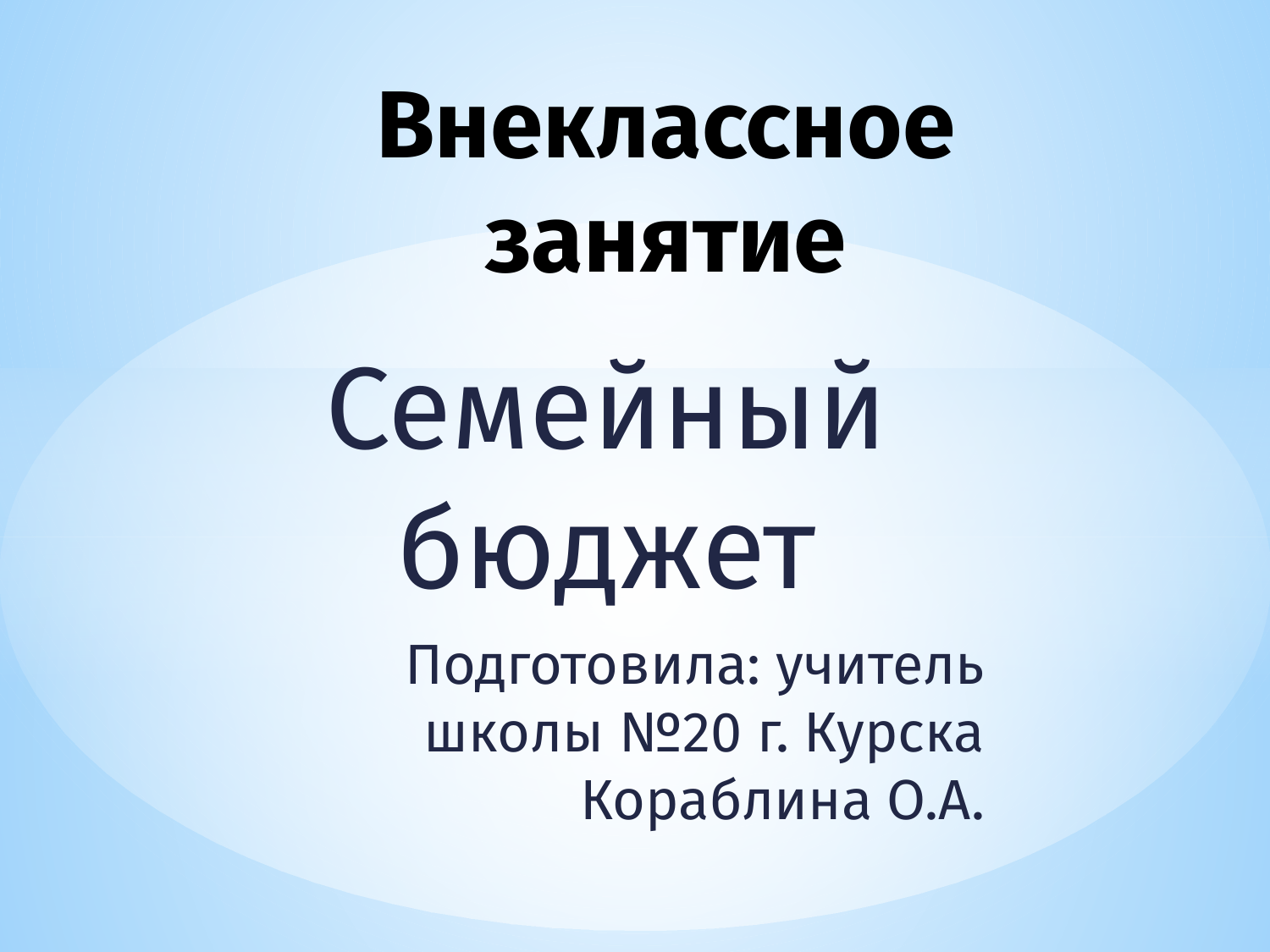

# Внеклассное занятие
Семейный бюджет
Подготовила: учитель школы №20 г. Курска Кораблина О.А.